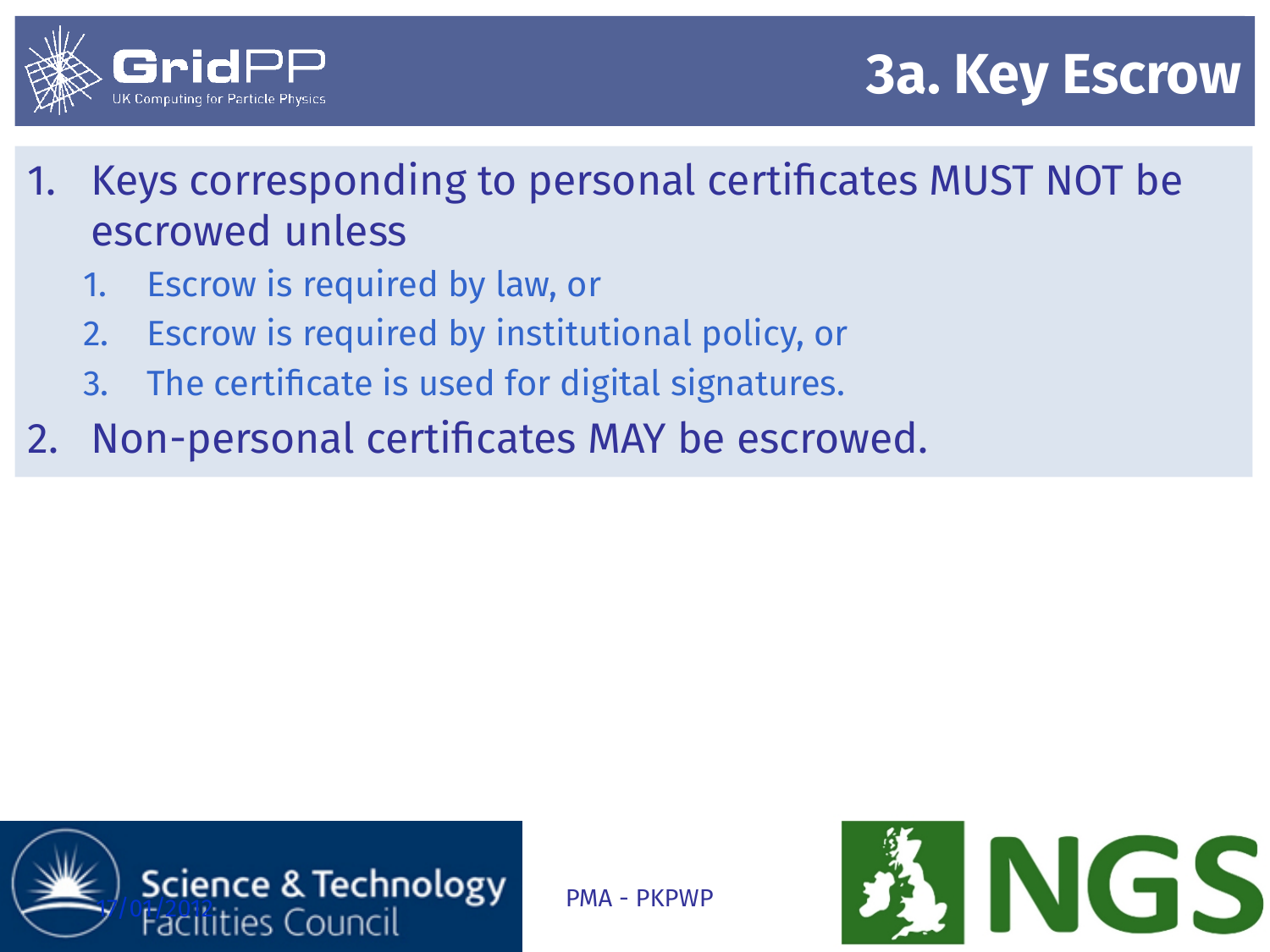

# 3a. Key Escrow
Keys corresponding to personal certificates MUST NOT be escrowed unless
Escrow is required by law, or
Escrow is required by institutional policy, or
The certificate is used for digital signatures.
Non-personal certificates MAY be escrowed.
PMA - PKPWP
17/01/2012
11